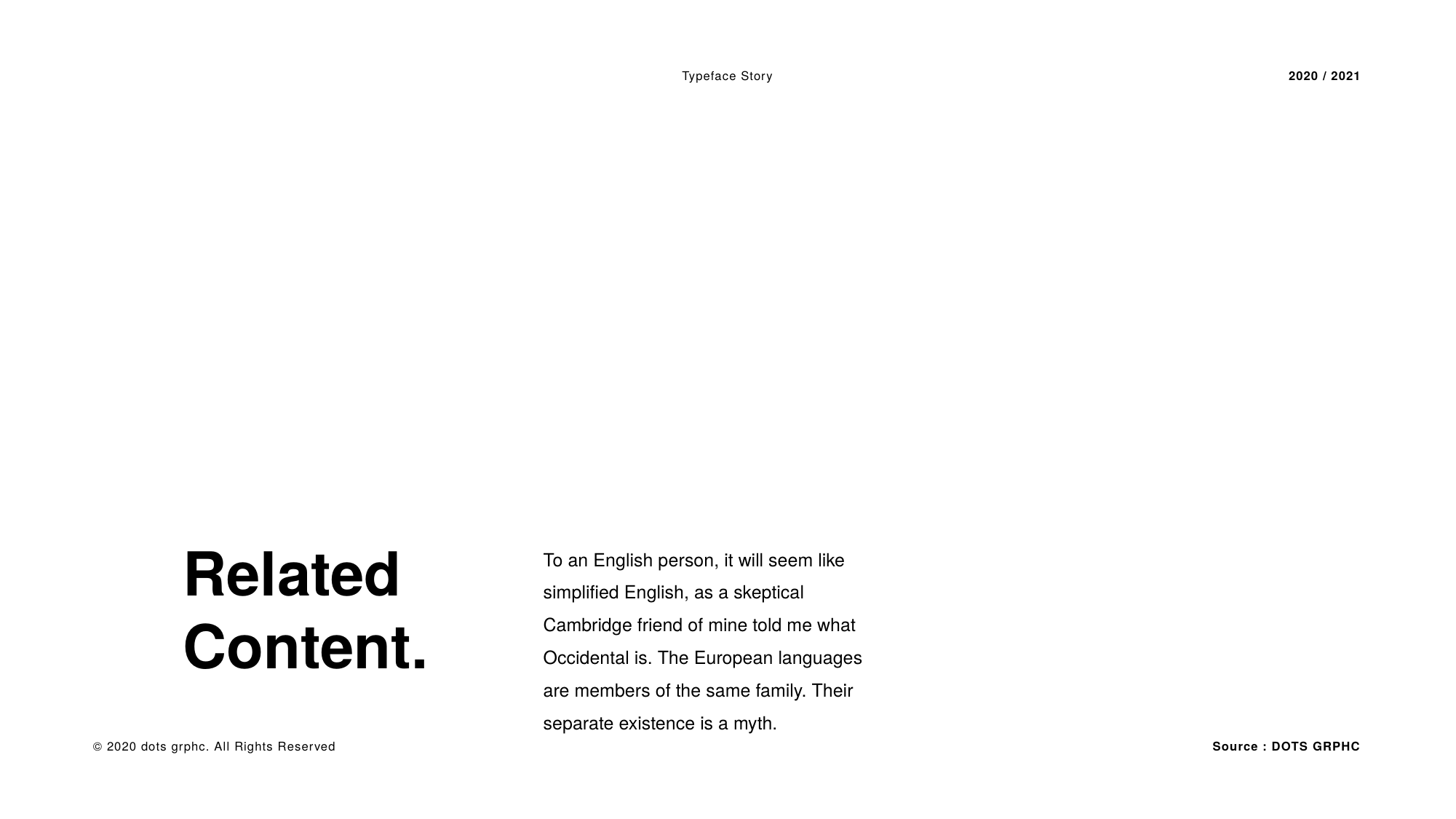

Typeface Story
2020 / 2021

Related Content.
To an English person, it will seem like simplified English, as a skeptical Cambridge friend of mine told me what Occidental is. The European languages are members of the same family. Their separate existence is a myth.
Source : DOTS GRPHC
© 2020 dots grphc. All Rights Reserved